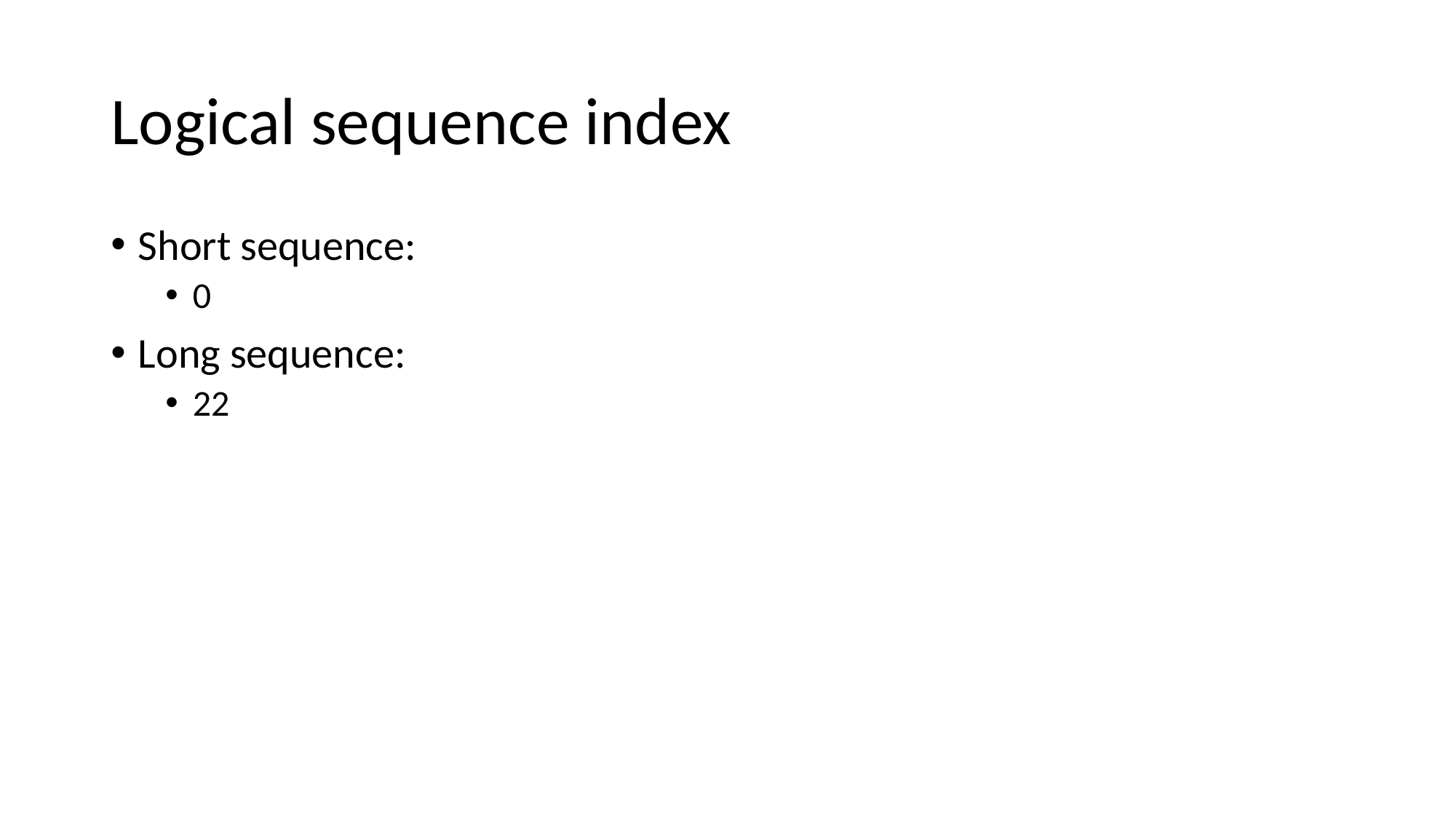

# Logical sequence index
Short sequence:
0
Long sequence:
22